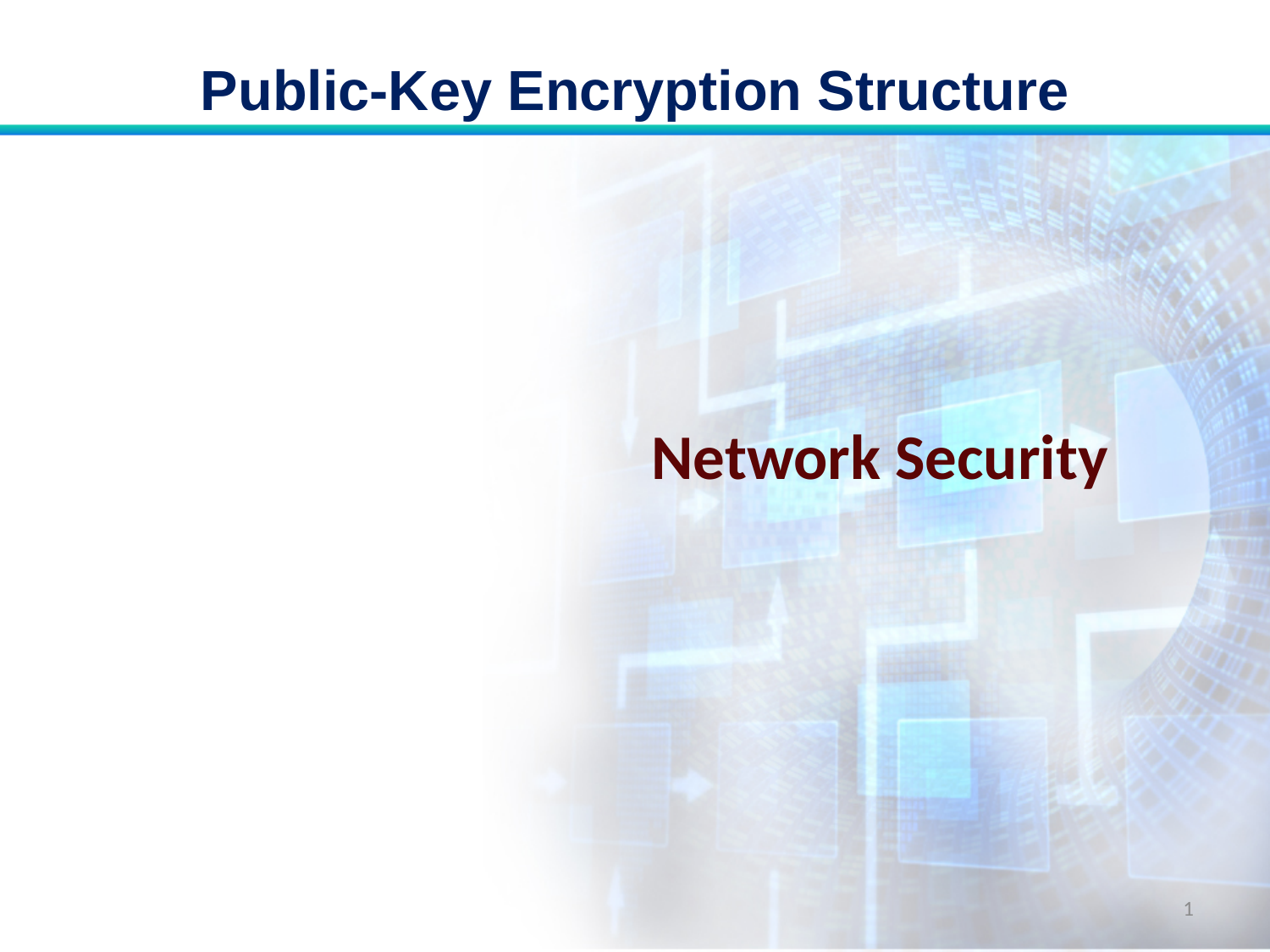

# Public-Key Encryption Structure
Network Security
1